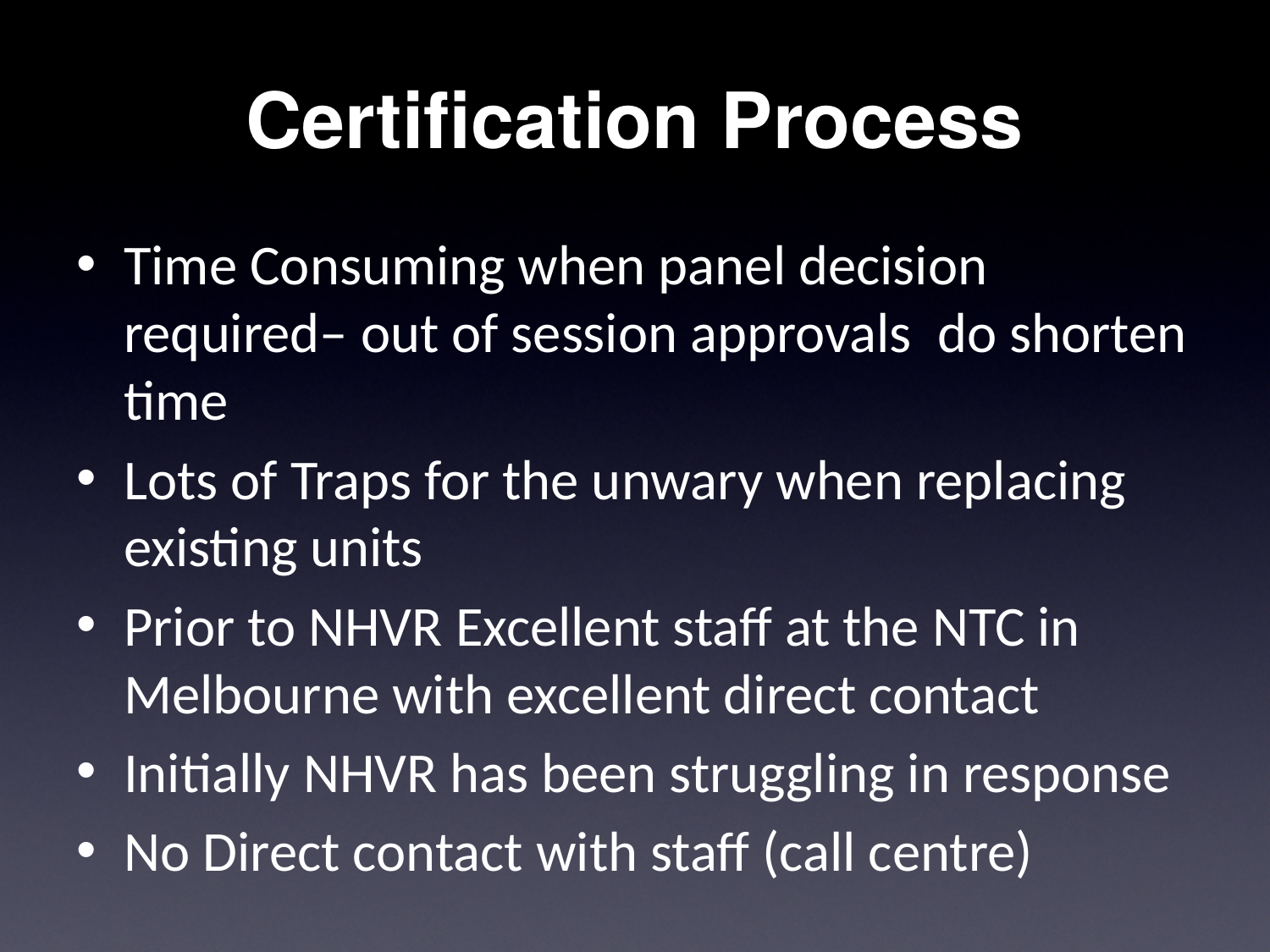

# Certification Process
Time Consuming when panel decision required– out of session approvals  do shorten time
Lots of Traps for the unwary when replacing existing units
Prior to NHVR Excellent staff at the NTC in Melbourne with excellent direct contact
Initially NHVR has been struggling in response
No Direct contact with staff (call centre)